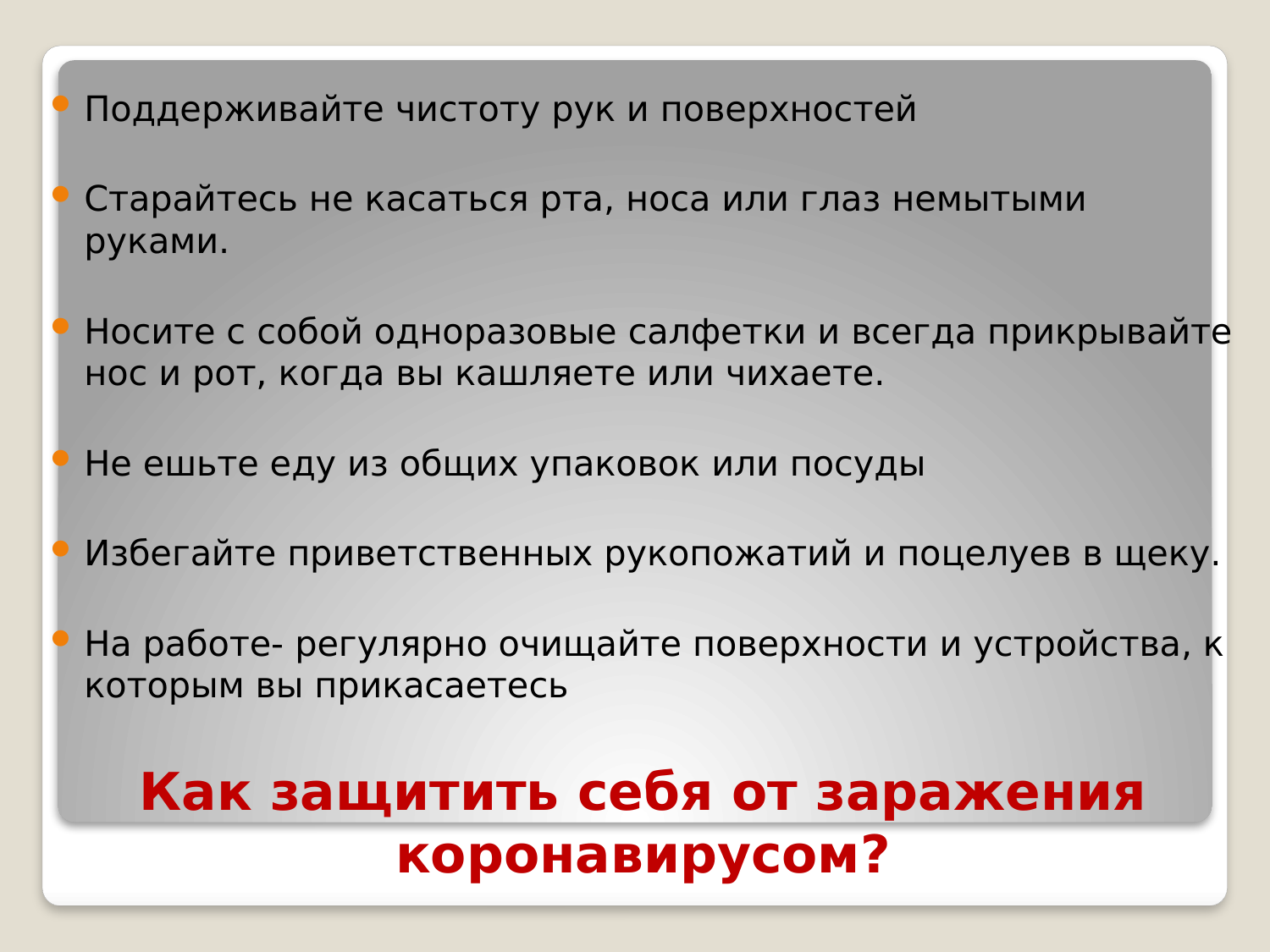

Поддерживайте чистоту рук и поверхностей

Старайтесь не касаться рта, носа или глаз немытыми руками.

Носите с собой одноразовые салфетки и всегда прикрывайте нос и рот, когда вы кашляете или чихаете.

Не ешьте еду из общих упаковок или посуды

Избегайте приветственных рукопожатий и поцелуев в щеку.

На работе- регулярно очищайте поверхности и устройства, к которым вы прикасаетесь

# Как защитить себя от заражения коронавирусом?